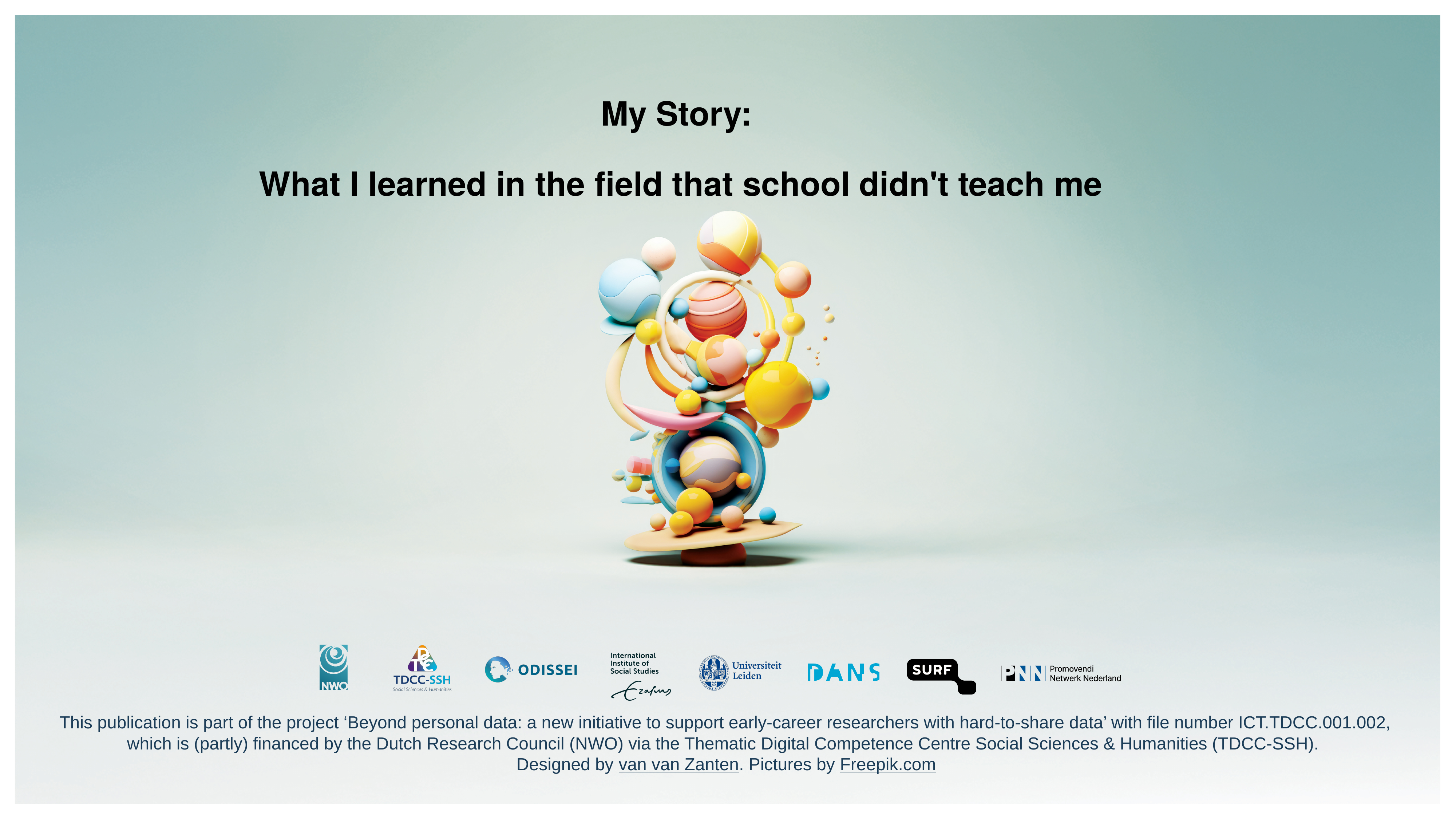

My Story:
What I learned in the field that school didn't teach me